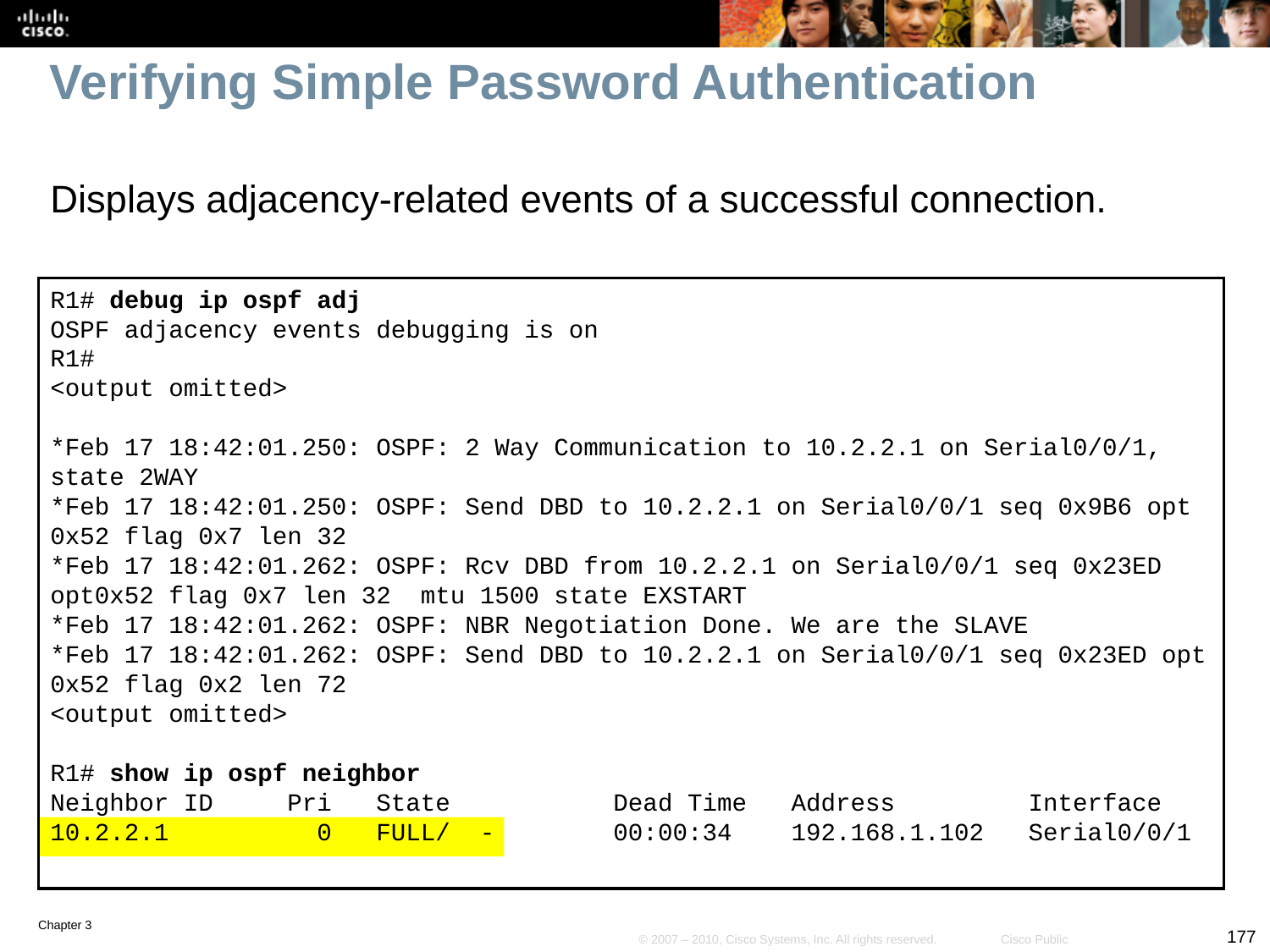

# Verifying Simple Password Authentication
Displays adjacency-related events of a successful connection.

R1# debug ip ospf adj
OSPF adjacency events debugging is on
R1#
<output omitted>

*Feb 17 18:42:01.250: OSPF: 2 Way Communication to 10.2.2.1 on Serial0/0/1, state 2WAY
*Feb 17 18:42:01.250: OSPF: Send DBD to 10.2.2.1 on Serial0/0/1 seq 0x9B6 opt 0x52 flag 0x7 len 32
*Feb 17 18:42:01.262: OSPF: Rcv DBD from 10.2.2.1 on Serial0/0/1 seq 0x23ED opt0x52 flag 0x7 len 32  mtu 1500 state EXSTART
*Feb 17 18:42:01.262: OSPF: NBR Negotiation Done. We are the SLAVE
*Feb 17 18:42:01.262: OSPF: Send DBD to 10.2.2.1 on Serial0/0/1 seq 0x23ED opt 0x52 flag 0x2 len 72
<output omitted>

R1# show ip ospf neighbor
Neighbor ID     Pri   State           Dead Time   Address         Interface
10.2.2.1          0   FULL/  -        00:00:34    192.168.1.102   Serial0/0/1